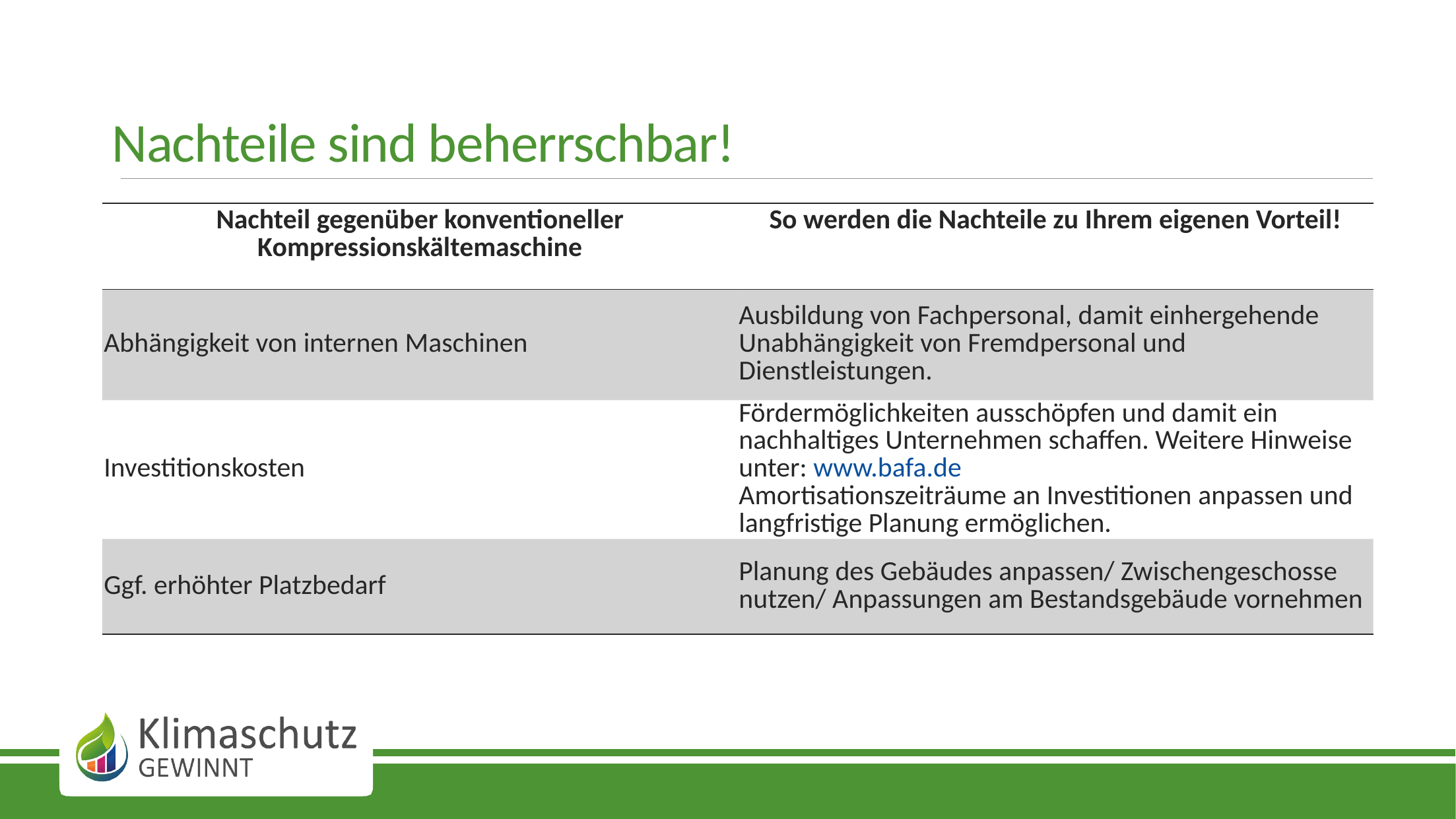

# Nachteile sind beherrschbar!
| Nachteil gegenüber konventioneller Kompressionskältemaschine | So werden die Nachteile zu Ihrem eigenen Vorteil! |
| --- | --- |
| Abhängigkeit von internen Maschinen | Ausbildung von Fachpersonal, damit einhergehende Unabhängigkeit von Fremdpersonal und Dienstleistungen. |
| Investitionskosten | Fördermöglichkeiten ausschöpfen und damit ein nachhaltiges Unternehmen schaffen. Weitere Hinweise unter: www.bafa.de Amortisationszeiträume an Investitionen anpassen und langfristige Planung ermöglichen. |
| Ggf. erhöhter Platzbedarf | Planung des Gebäudes anpassen/ Zwischengeschosse nutzen/ Anpassungen am Bestandsgebäude vornehmen |